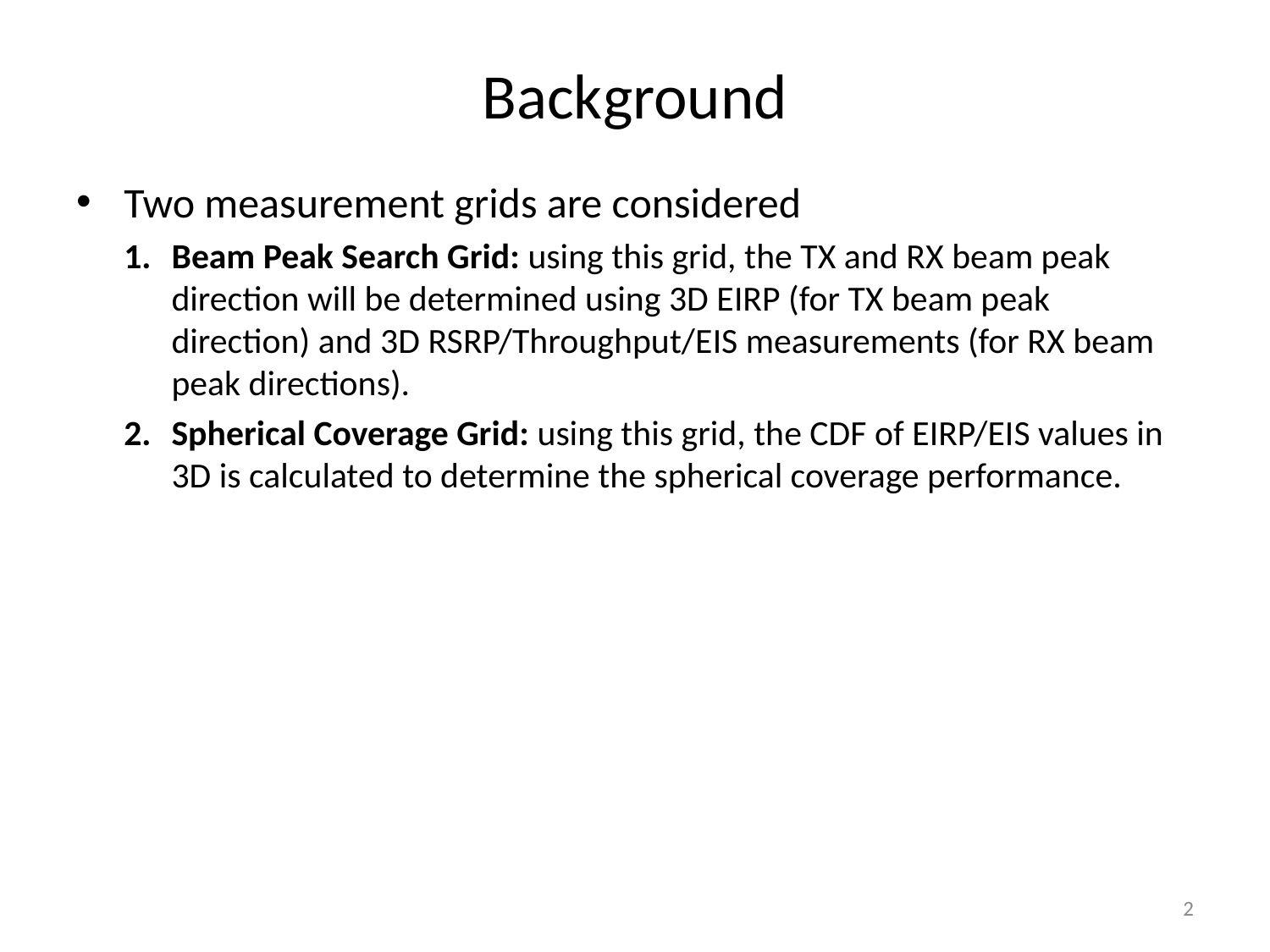

# Background
Two measurement grids are considered
Beam Peak Search Grid: using this grid, the TX and RX beam peak direction will be determined using 3D EIRP (for TX beam peak direction) and 3D RSRP/Throughput/EIS measurements (for RX beam peak directions).
Spherical Coverage Grid: using this grid, the CDF of EIRP/EIS values in 3D is calculated to determine the spherical coverage performance.

2